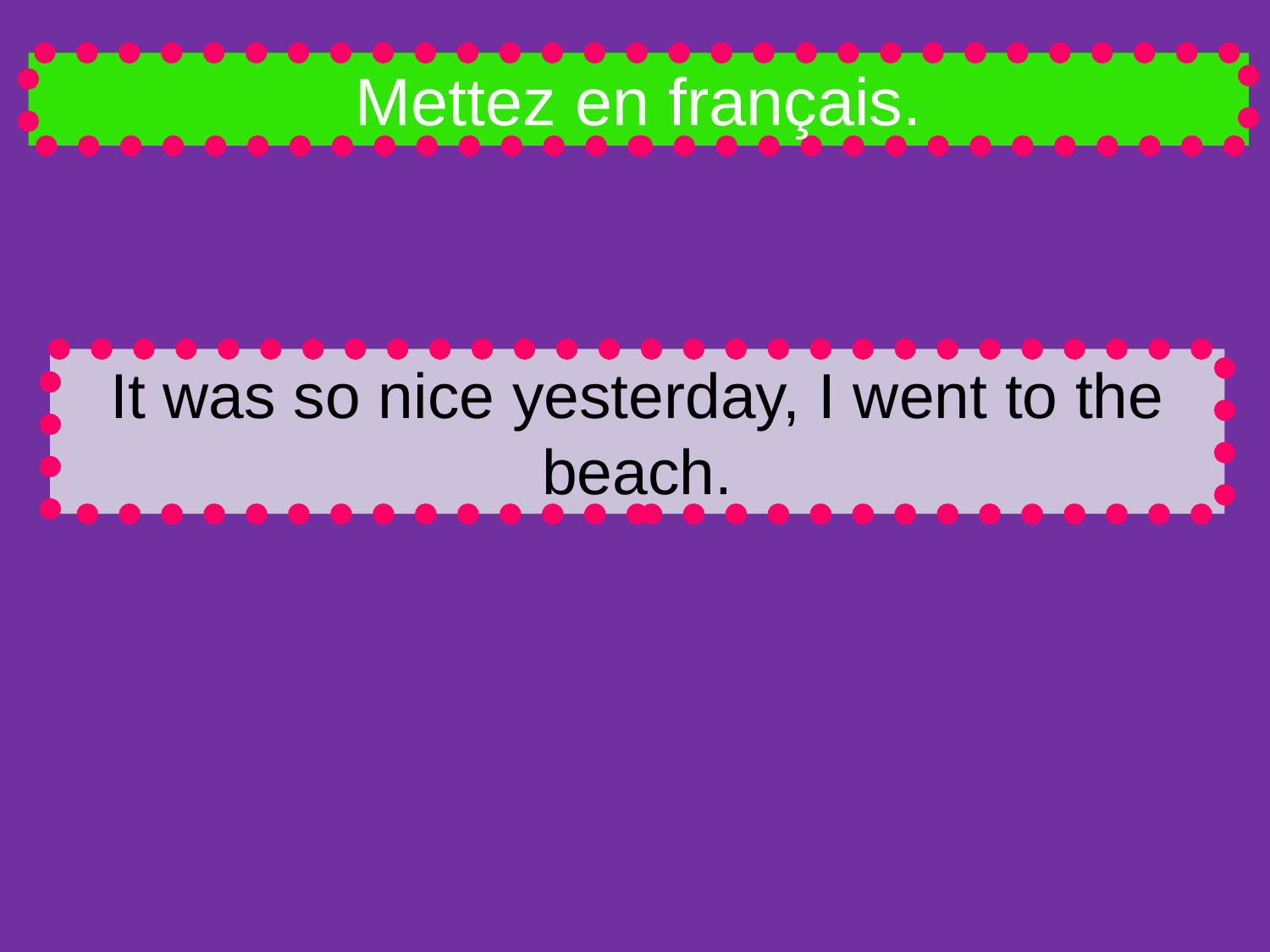

Mettez en français.
It was so nice yesterday, I went to the beach.